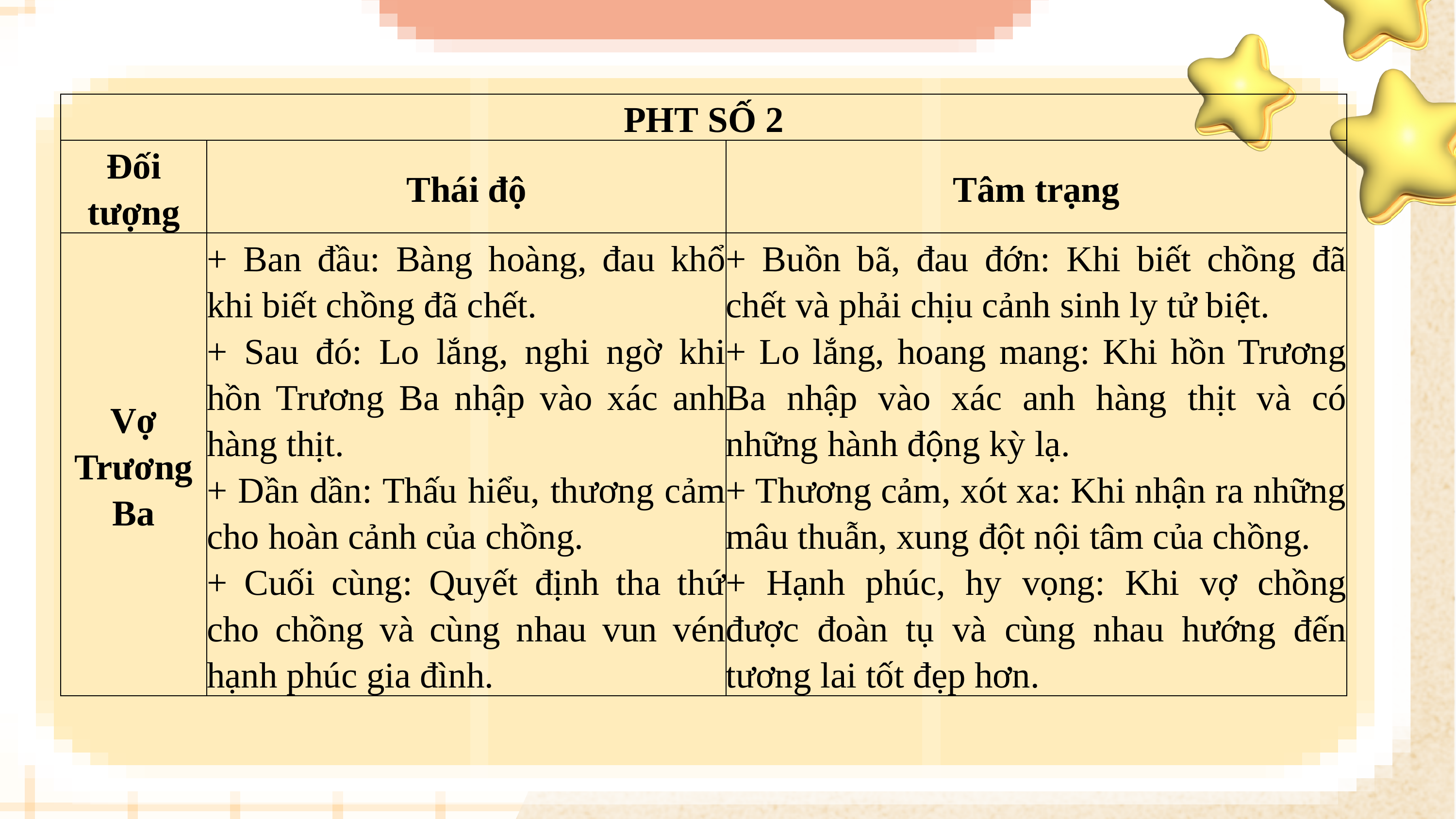

| PHT SỐ 2 |  |  |
| --- | --- | --- |
| Đối tượng | Thái độ | Tâm trạng |
| Vợ Trương Ba | + Ban đầu: Bàng hoàng, đau khổ khi biết chồng đã chết. + Sau đó: Lo lắng, nghi ngờ khi hồn Trương Ba nhập vào xác anh hàng thịt. + Dần dần: Thấu hiểu, thương cảm cho hoàn cảnh của chồng. + Cuối cùng: Quyết định tha thứ cho chồng và cùng nhau vun vén hạnh phúc gia đình. | + Buồn bã, đau đớn: Khi biết chồng đã chết và phải chịu cảnh sinh ly tử biệt. + Lo lắng, hoang mang: Khi hồn Trương Ba nhập vào xác anh hàng thịt và có những hành động kỳ lạ. + Thương cảm, xót xa: Khi nhận ra những mâu thuẫn, xung đột nội tâm của chồng. + Hạnh phúc, hy vọng: Khi vợ chồng được đoàn tụ và cùng nhau hướng đến tương lai tốt đẹp hơn. |